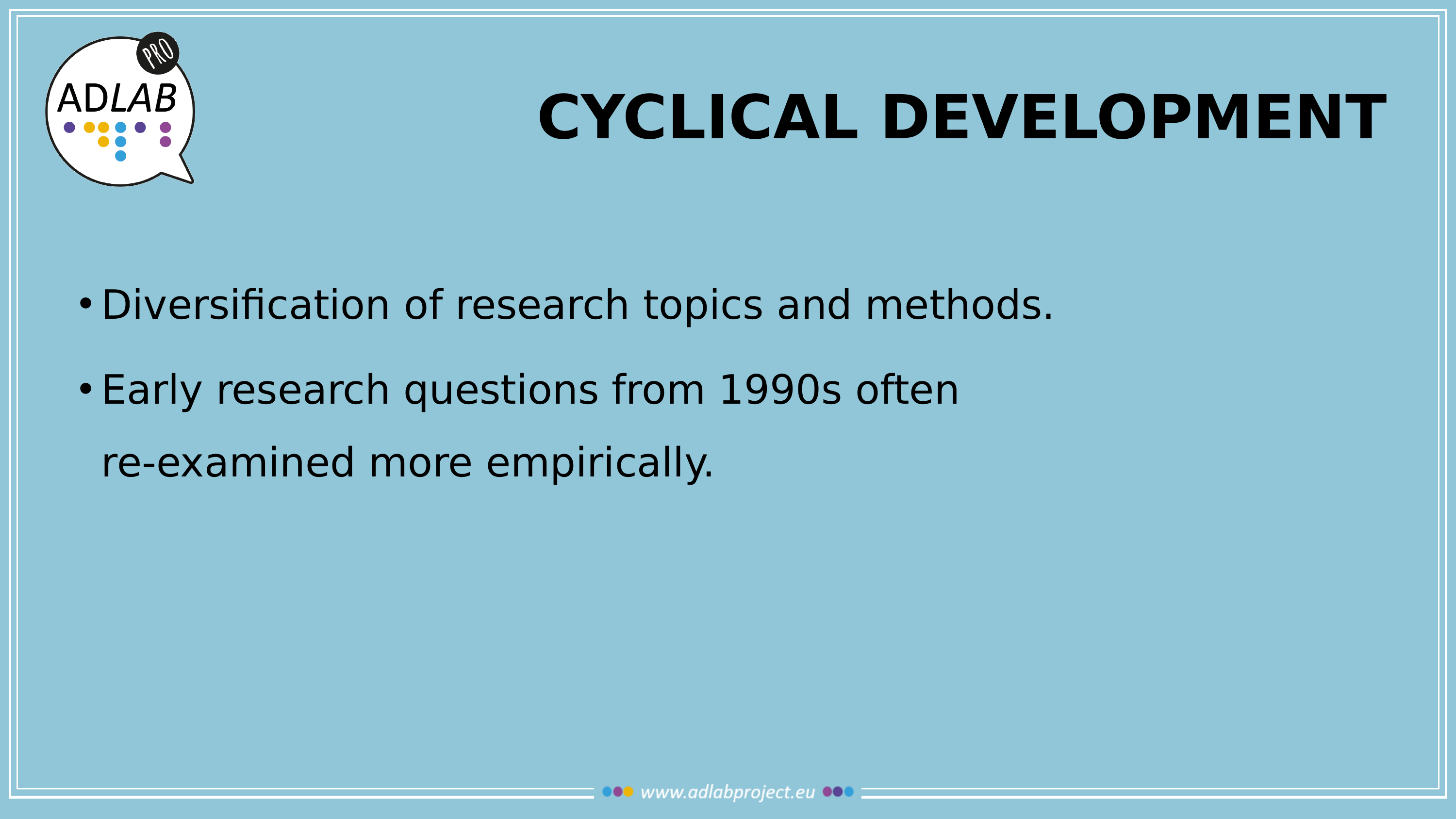

# CYCLICAL DEVELOPMENT
Diversification of research topics and methods.
Early research questions from 1990s often
re-examined more empirically.